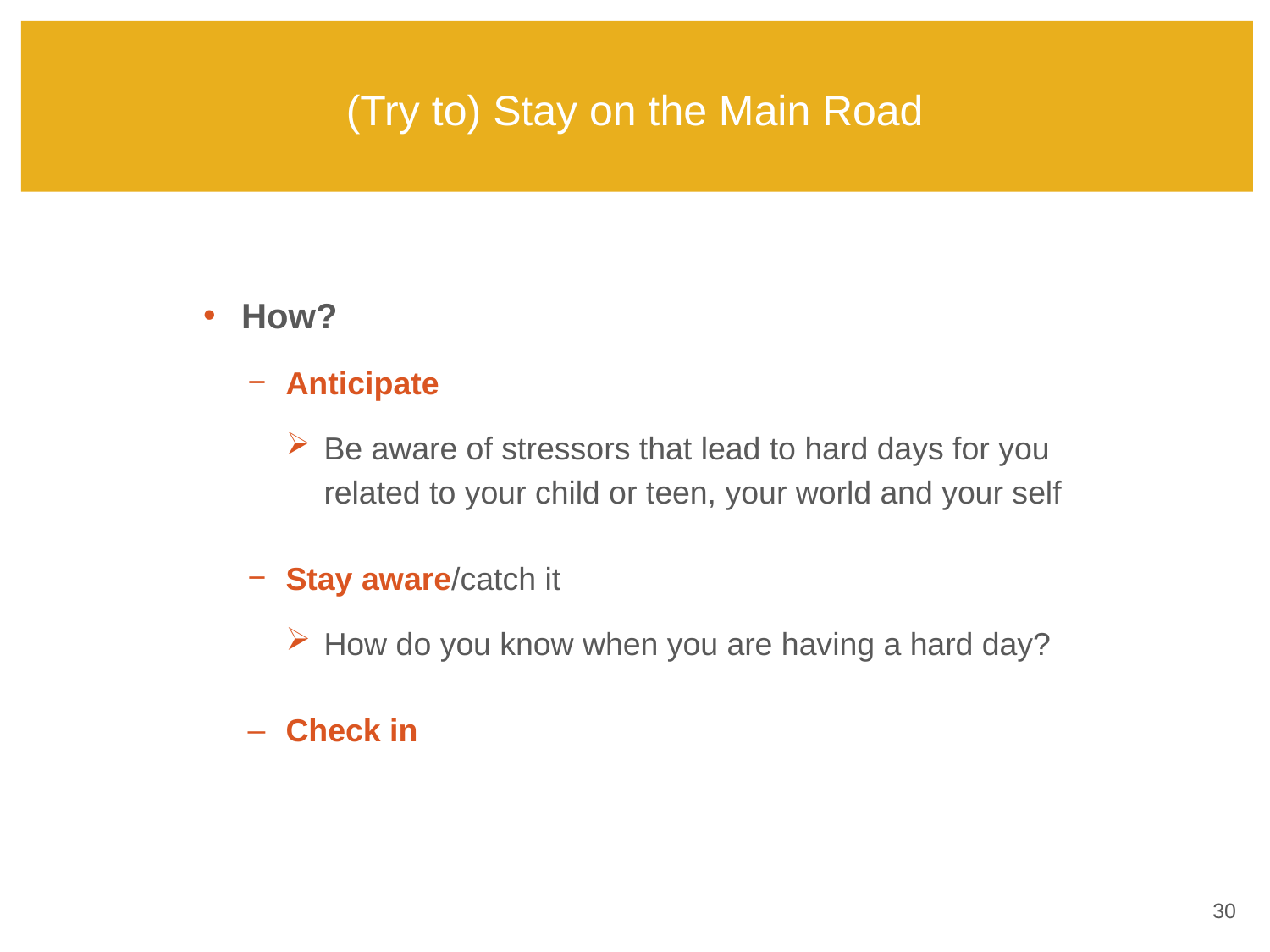

# (Try to) Stay on the Main Road
How?
Anticipate
Be aware of stressors that lead to hard days for you related to your child or teen, your world and your self
Stay aware/catch it
How do you know when you are having a hard day?
Check in
30